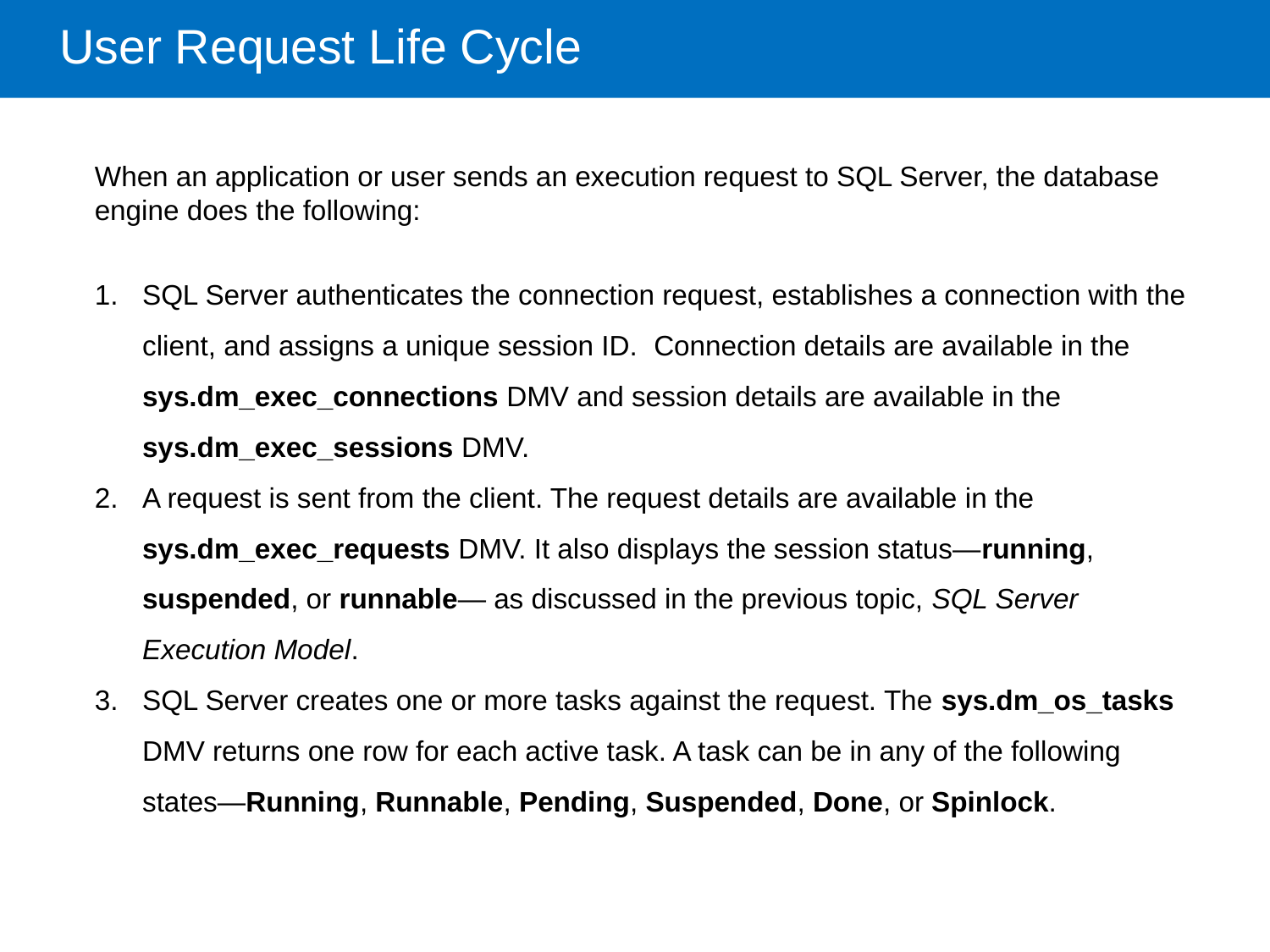

# User Request Life Cycle
When an application or user sends an execution request to SQL Server, the database engine does the following:

SQL Server authenticates the connection request, establishes a connection with the client, and assigns a unique session ID.  Connection details are available in the sys.dm_exec_connections DMV and session details are available in the sys.dm_exec_sessions DMV.
A request is sent from the client. The request details are available in the sys.dm_exec_requests DMV. It also displays the session status—running, suspended, or runnable— as discussed in the previous topic, SQL Server Execution Model.
SQL Server creates one or more tasks against the request. The sys.dm_os_tasks DMV returns one row for each active task. A task can be in any of the following states—Running, Runnable, Pending, Suspended, Done, or Spinlock.